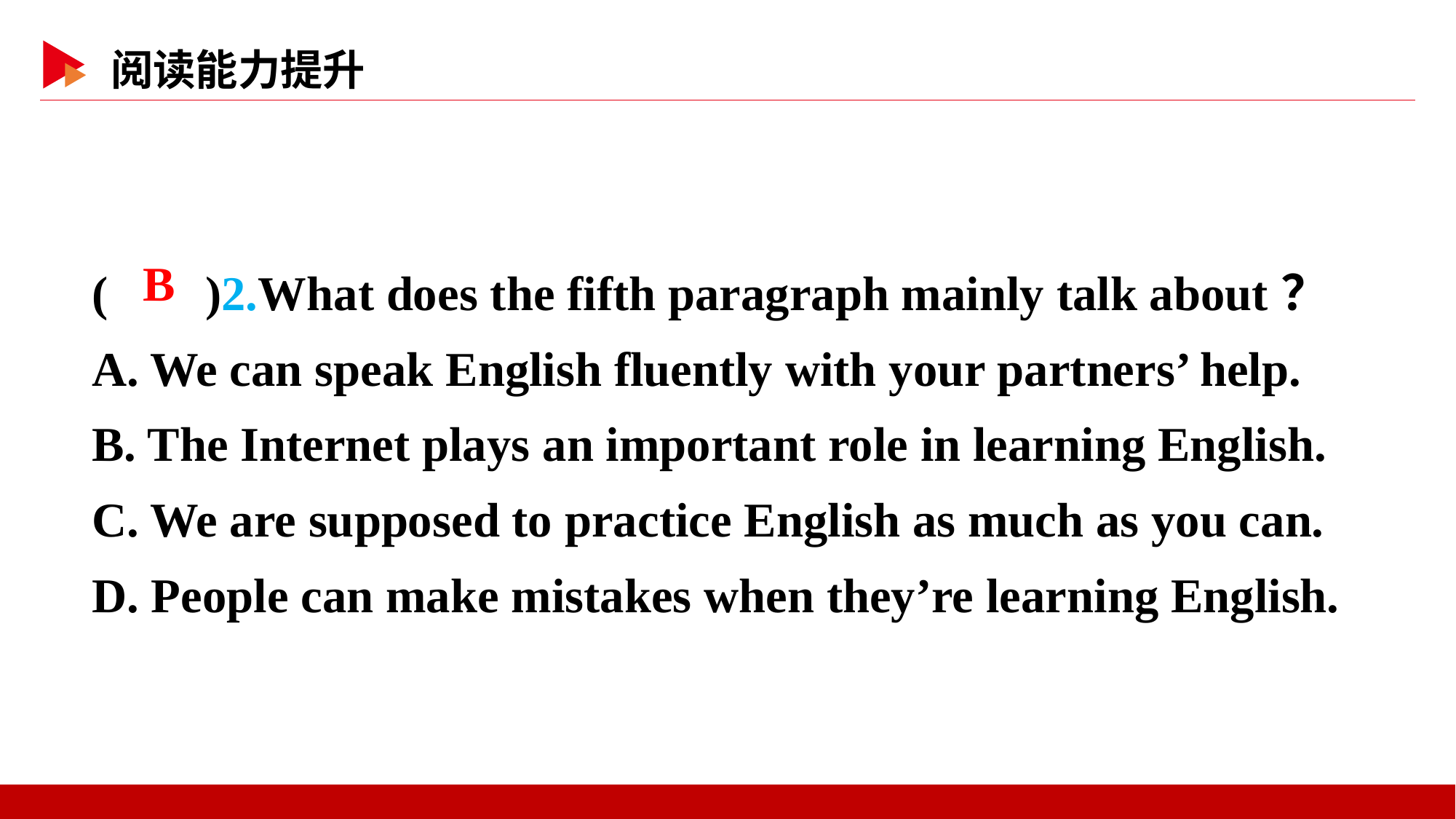

(        )2.What does the fifth paragraph mainly talk about？
A. We can speak English fluently with your partners’ help.
B. The Internet plays an important role in learning English.
C. We are supposed to practice English as much as you can.
D. People can make mistakes when they’re learning English.
   B